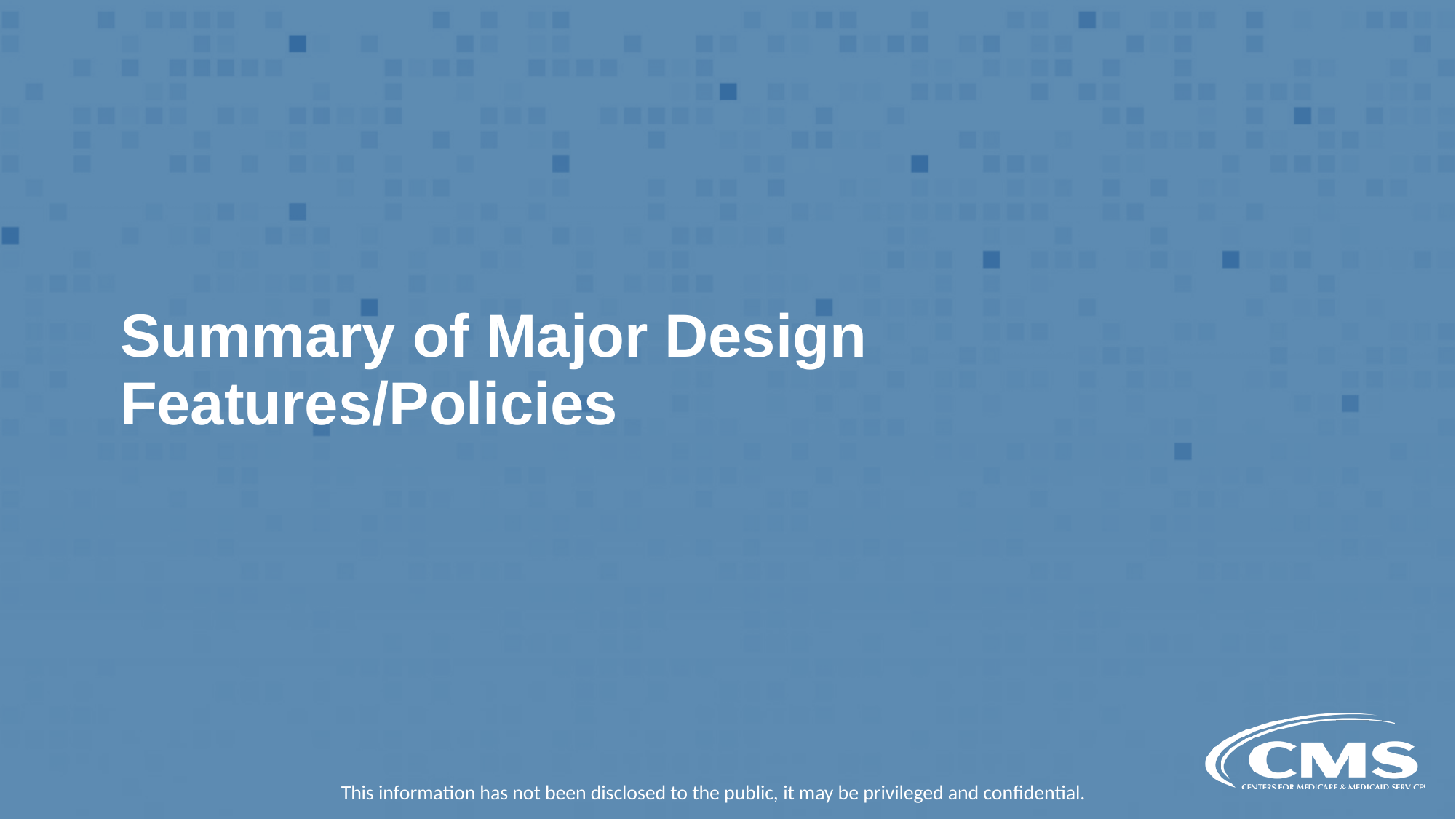

# Summary of Major Design Features/Policies
This information has not been disclosed to the public, it may be privileged and confidential.